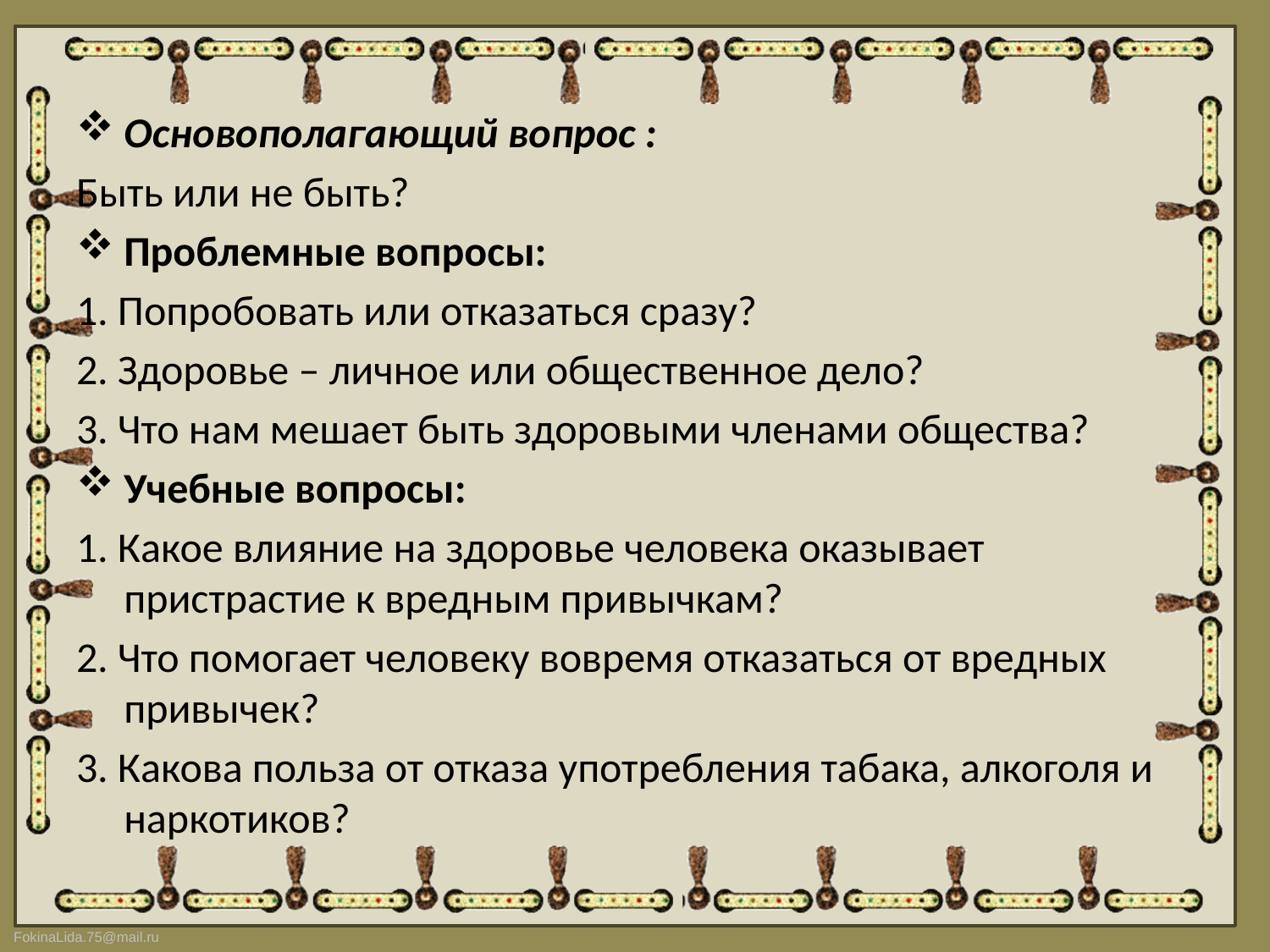

Основополагающий вопрос :
Быть или не быть?
Проблемные вопросы:
1. Попробовать или отказаться сразу?
2. Здоровье – личное или общественное дело?
3. Что нам мешает быть здоровыми членами общества?
Учебные вопросы:
1. Какое влияние на здоровье человека оказывает пристрастие к вредным привычкам?
2. Что помогает человеку вовремя отказаться от вредных привычек?
3. Какова польза от отказа употребления табака, алкоголя и наркотиков?